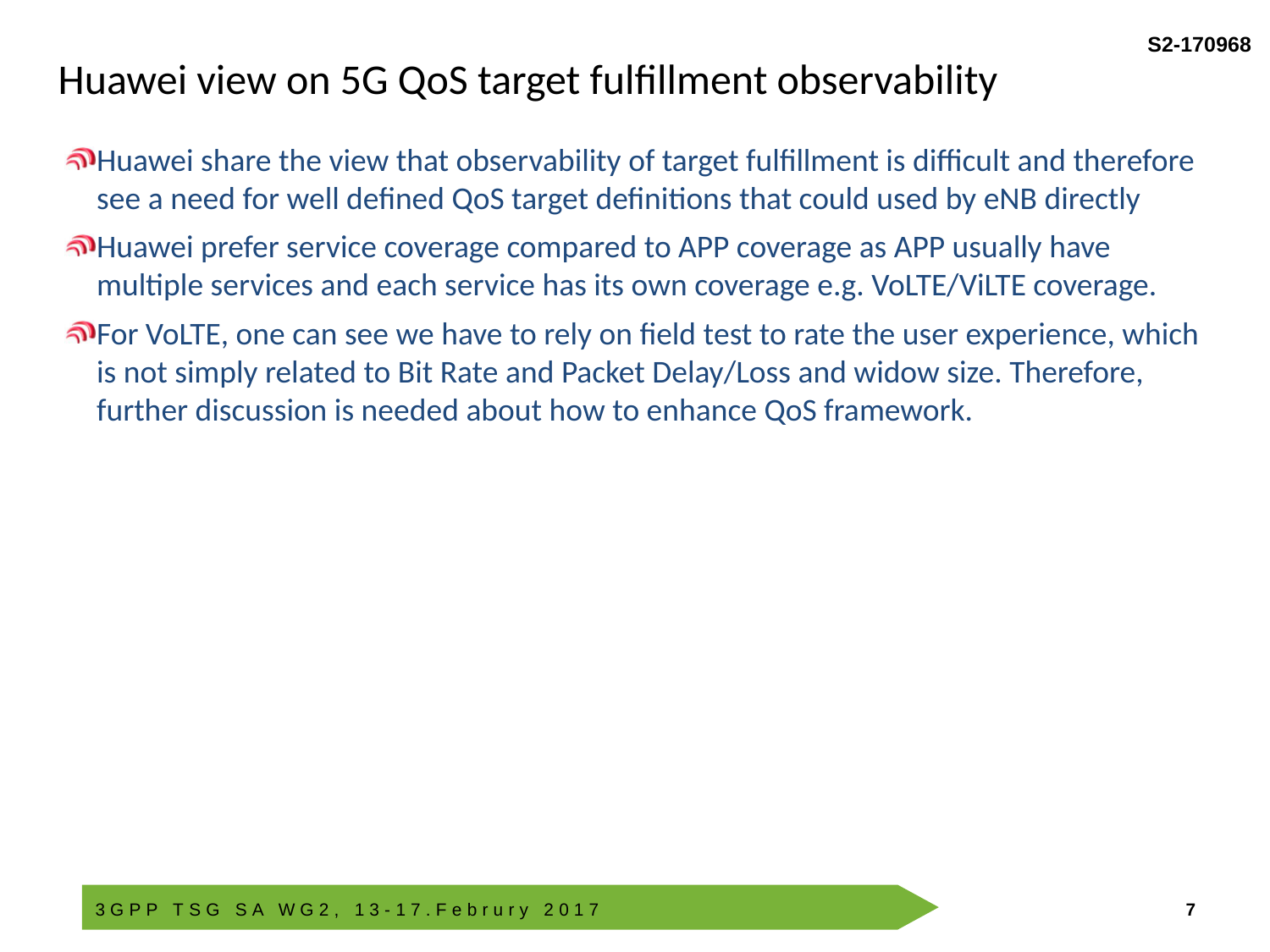

Huawei view on 5G QoS target fulfillment observability
Huawei share the view that observability of target fulfillment is difficult and therefore see a need for well defined QoS target definitions that could used by eNB directly
Huawei prefer service coverage compared to APP coverage as APP usually have multiple services and each service has its own coverage e.g. VoLTE/ViLTE coverage.
For VoLTE, one can see we have to rely on field test to rate the user experience, which is not simply related to Bit Rate and Packet Delay/Loss and widow size. Therefore, further discussion is needed about how to enhance QoS framework.